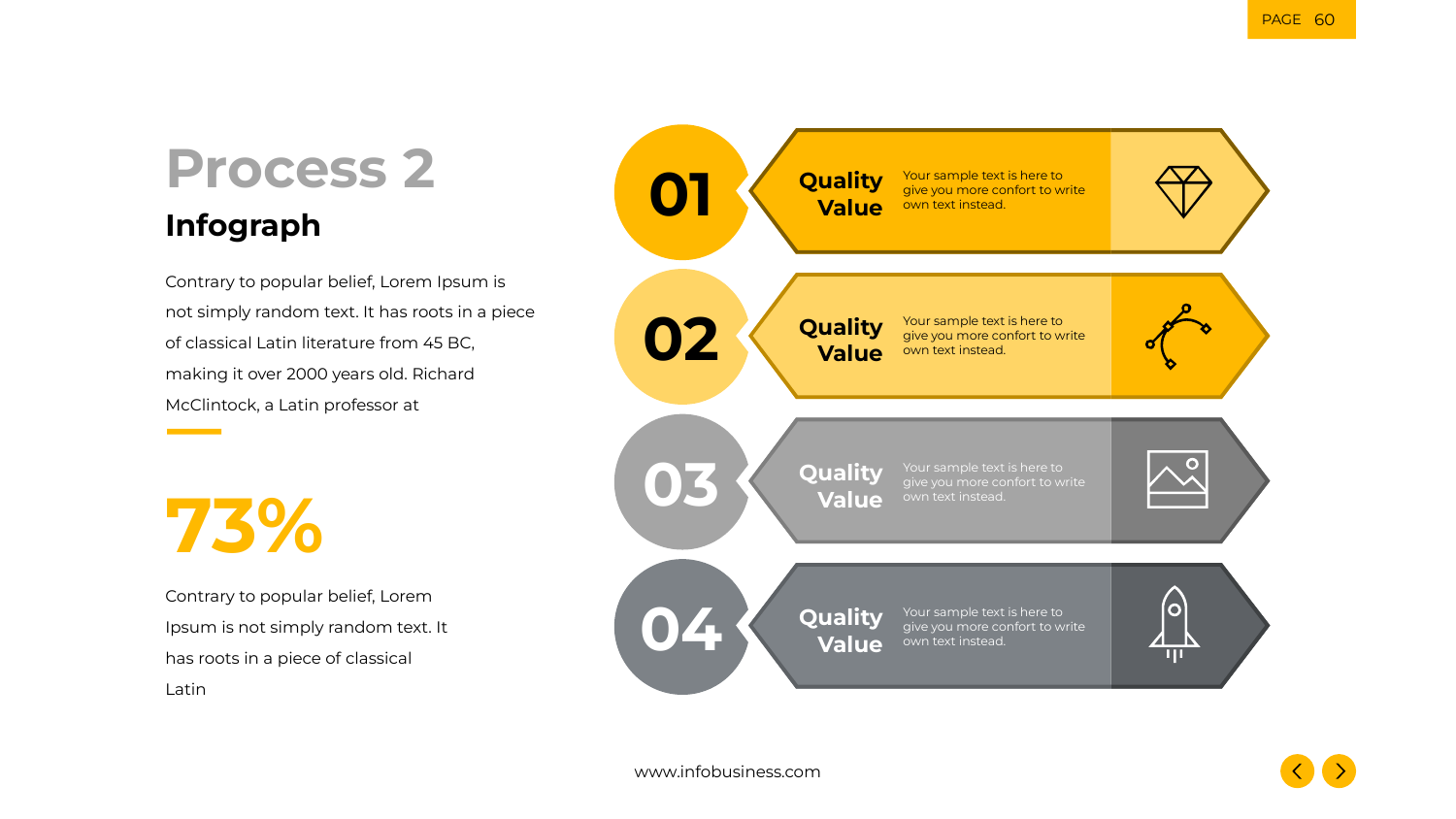

60

Process 2
Infograph
01
Quality
Value
Your sample text is here to
give you more confort to write
own text instead.

Contrary to popular belief, Lorem Ipsum is not simply random text. It has roots in a piece of classical Latin literature from 45 BC, making it over 2000 years old. Richard McClintock, a Latin professor at

02

Quality
Value
Your sample text is here to
give you more confort to write
own text instead.

03

Quality
Value
Your sample text is here to
give you more confort to write
own text instead.

73%

Contrary to popular belief, Lorem Ipsum is not simply random text. It has roots in a piece of classical Latin
04

Quality
Value
Your sample text is here to
give you more confort to write
own text instead.

www.infobusiness.com